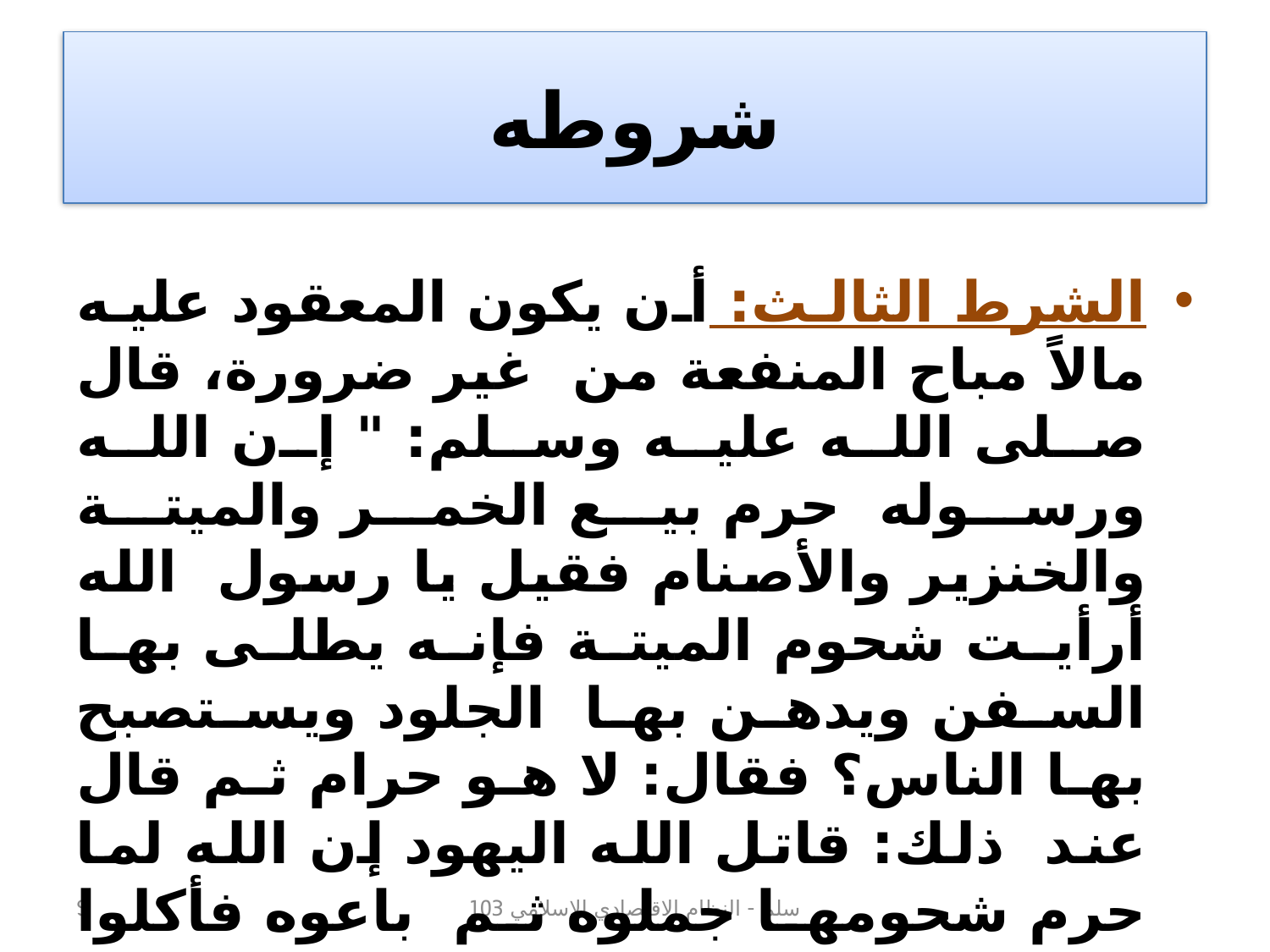

# شروطه
الشرط الثالث: أن يكون المعقود عليه مالاً مباح المنفعة من  غير ضرورة، قال صلى الله عليه وسلم: " إن الله ورسوله  حرم بيع الخمر والميتة والخنزير والأصنام فقيل يا رسول  الله أرأيت شحوم الميتة فإنه يطلى بها السفن ويدهن بها  الجلود ويستصبح بها الناس؟ فقال: لا هو حرام ثم قال عند  ذلك: قاتل الله اليهود إن الله لما حرم شحومها جملوه ثم  باعوه فأكلوا ثمنه”
الشرط الرابع: أن يكون العاقد مالكاً للمعقود عليه أو مأذوناً  له في ذلك لقوله النبي صلى الله عليه وسلم: "لا تبع ماليس  عندك”.

9
103 سلم - النظام الاقتصادي الإسلامي